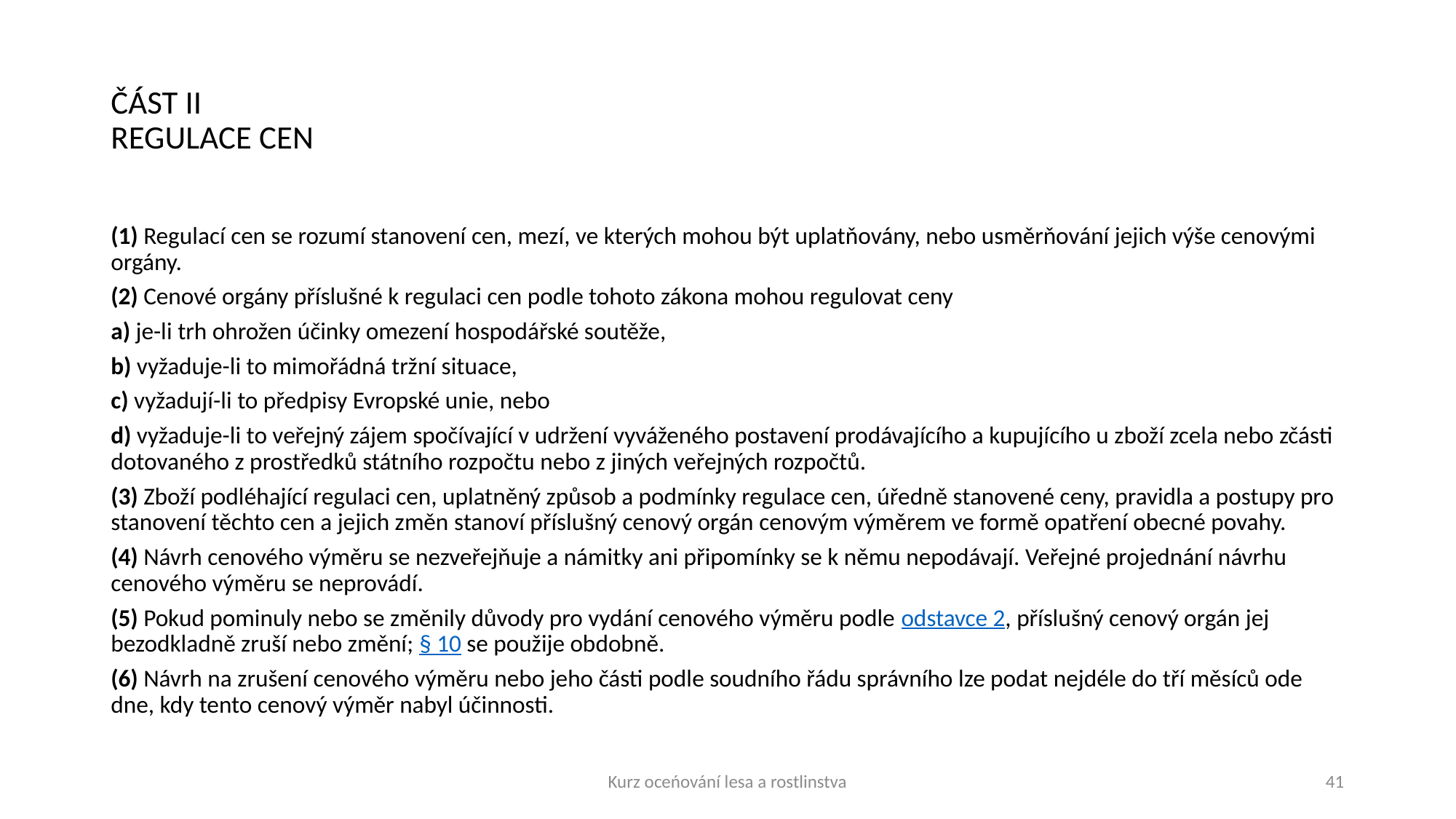

# ČÁST II REGULACE CEN
(1) Regulací cen se rozumí stanovení cen, mezí, ve kterých mohou být uplatňovány, nebo usměrňování jejich výše cenovými orgány.
(2) Cenové orgány příslušné k regulaci cen podle tohoto zákona mohou regulovat ceny
a) je-li trh ohrožen účinky omezení hospodářské soutěže,
b) vyžaduje-li to mimořádná tržní situace,
c) vyžadují-li to předpisy Evropské unie, nebo
d) vyžaduje-li to veřejný zájem spočívající v udržení vyváženého postavení prodávajícího a kupujícího u zboží zcela nebo zčásti dotovaného z prostředků státního rozpočtu nebo z jiných veřejných rozpočtů.
(3) Zboží podléhající regulaci cen, uplatněný způsob a podmínky regulace cen, úředně stanovené ceny, pravidla a postupy pro stanovení těchto cen a jejich změn stanoví příslušný cenový orgán cenovým výměrem ve formě opatření obecné povahy.
(4) Návrh cenového výměru se nezveřejňuje a námitky ani připomínky se k němu nepodávají. Veřejné projednání návrhu cenového výměru se neprovádí.
(5) Pokud pominuly nebo se změnily důvody pro vydání cenového výměru podle odstavce 2, příslušný cenový orgán jej bezodkladně zruší nebo změní; § 10 se použije obdobně.
(6) Návrh na zrušení cenového výměru nebo jeho části podle soudního řádu správního lze podat nejdéle do tří měsíců ode dne, kdy tento cenový výměr nabyl účinnosti.

Kurz oceńování lesa a rostlinstva
41